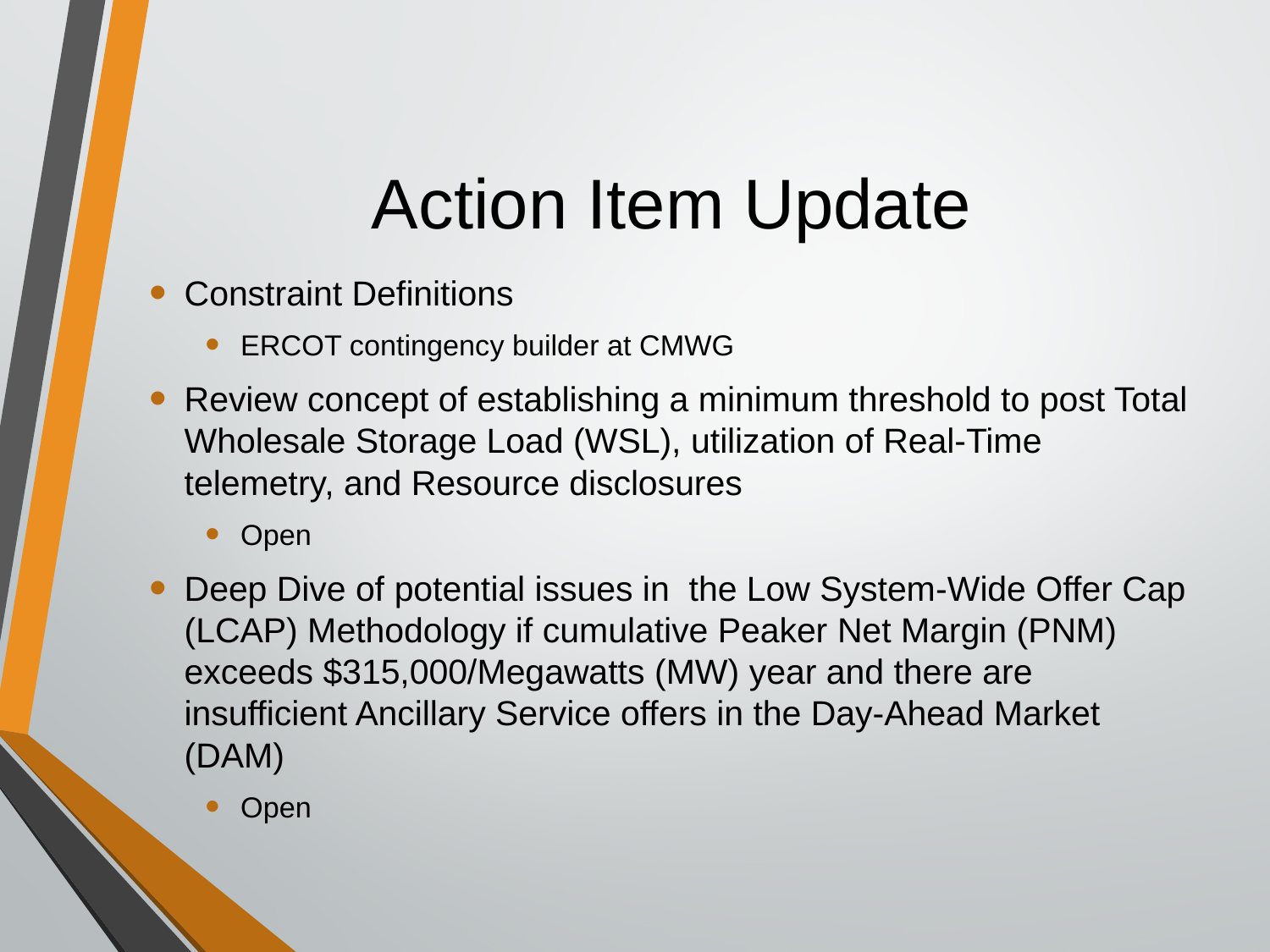

# Action Item Update
Constraint Definitions
ERCOT contingency builder at CMWG
Review concept of establishing a minimum threshold to post Total Wholesale Storage Load (WSL), utilization of Real-Time telemetry, and Resource disclosures
Open
Deep Dive of potential issues in  the Low System-Wide Offer Cap (LCAP) Methodology if cumulative Peaker Net Margin (PNM) exceeds $315,000/Megawatts (MW) year and there are insufficient Ancillary Service offers in the Day-Ahead Market (DAM)
Open